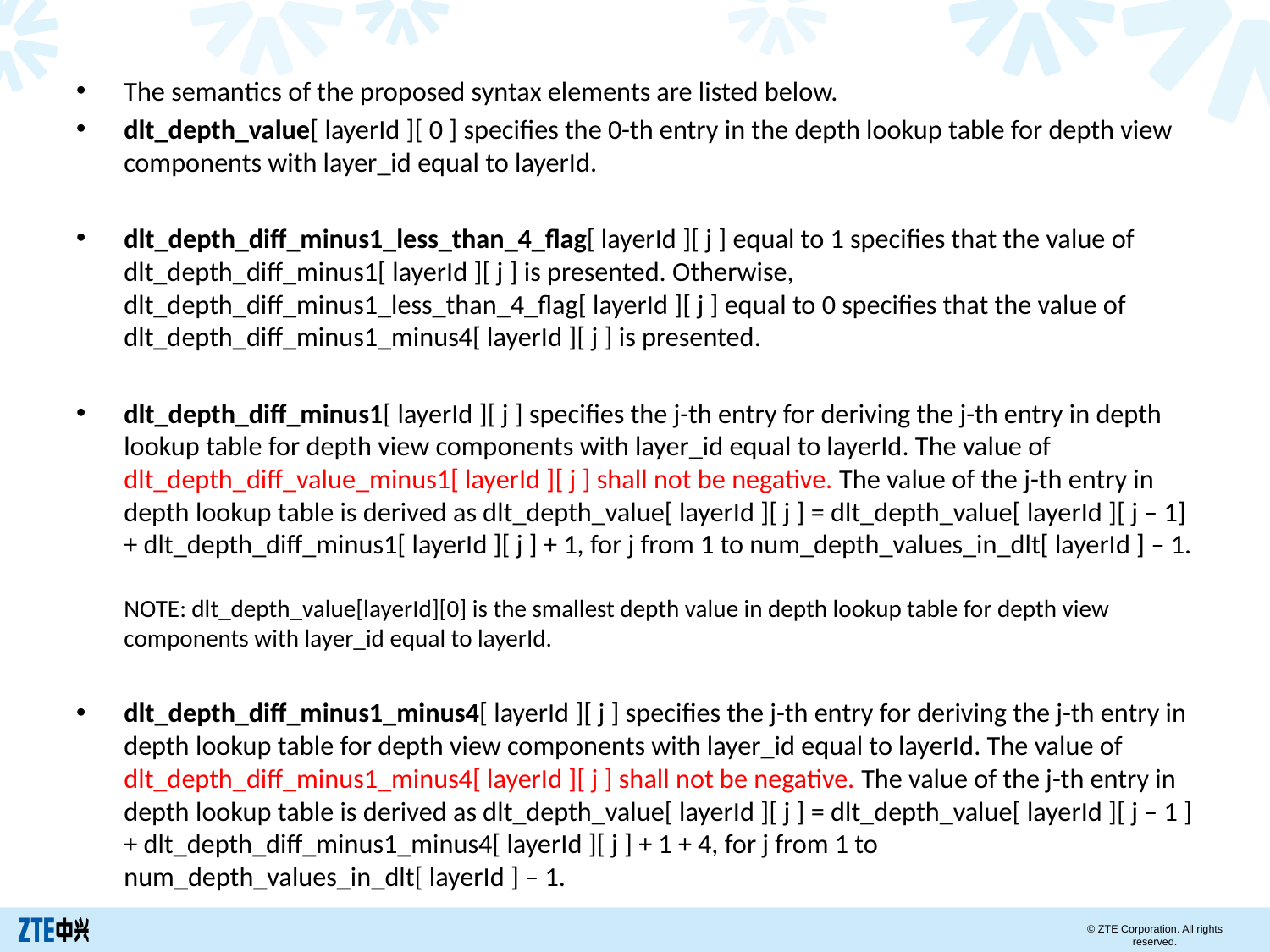

The semantics of the proposed syntax elements are listed below.
dlt_depth_value[ layerId ][ 0 ] specifies the 0-th entry in the depth lookup table for depth view components with layer_id equal to layerId.

dlt_depth_diff_minus1_less_than_4_flag[ layerId ][ j ] equal to 1 specifies that the value of dlt_depth_diff_minus1[ layerId ][ j ] is presented. Otherwise, dlt_depth_diff_minus1_less_than_4_flag[ layerId ][ j ] equal to 0 specifies that the value of dlt_depth_diff_minus1_minus4[ layerId ][ j ] is presented.

dlt_depth_diff_minus1[ layerId ][ j ] specifies the j-th entry for deriving the j-th entry in depth lookup table for depth view components with layer_id equal to layerId. The value of dlt_depth_diff_value_minus1[ layerId ][ j ] shall not be negative. The value of the j-th entry in depth lookup table is derived as dlt_depth_value[ layerId ][ j ] = dlt_depth_value[ layerId ][ j – 1] + dlt_depth_diff_minus1[ layerId ][ j ] + 1, for j from 1 to num_depth_values_in_dlt[ layerId ] – 1.
NOTE: dlt_depth_value[layerId][0] is the smallest depth value in depth lookup table for depth view components with layer_id equal to layerId.

dlt_depth_diff_minus1_minus4[ layerId ][ j ] specifies the j-th entry for deriving the j-th entry in depth lookup table for depth view components with layer_id equal to layerId. The value of dlt_depth_diff_minus1_minus4[ layerId ][ j ] shall not be negative. The value of the j-th entry in depth lookup table is derived as dlt_depth_value[ layerId ][ j ] = dlt_depth_value[ layerId ][ j – 1 ] + dlt_depth_diff_minus1_minus4[ layerId ][ j ] + 1 + 4, for j from 1 to num_depth_values_in_dlt[ layerId ] – 1.